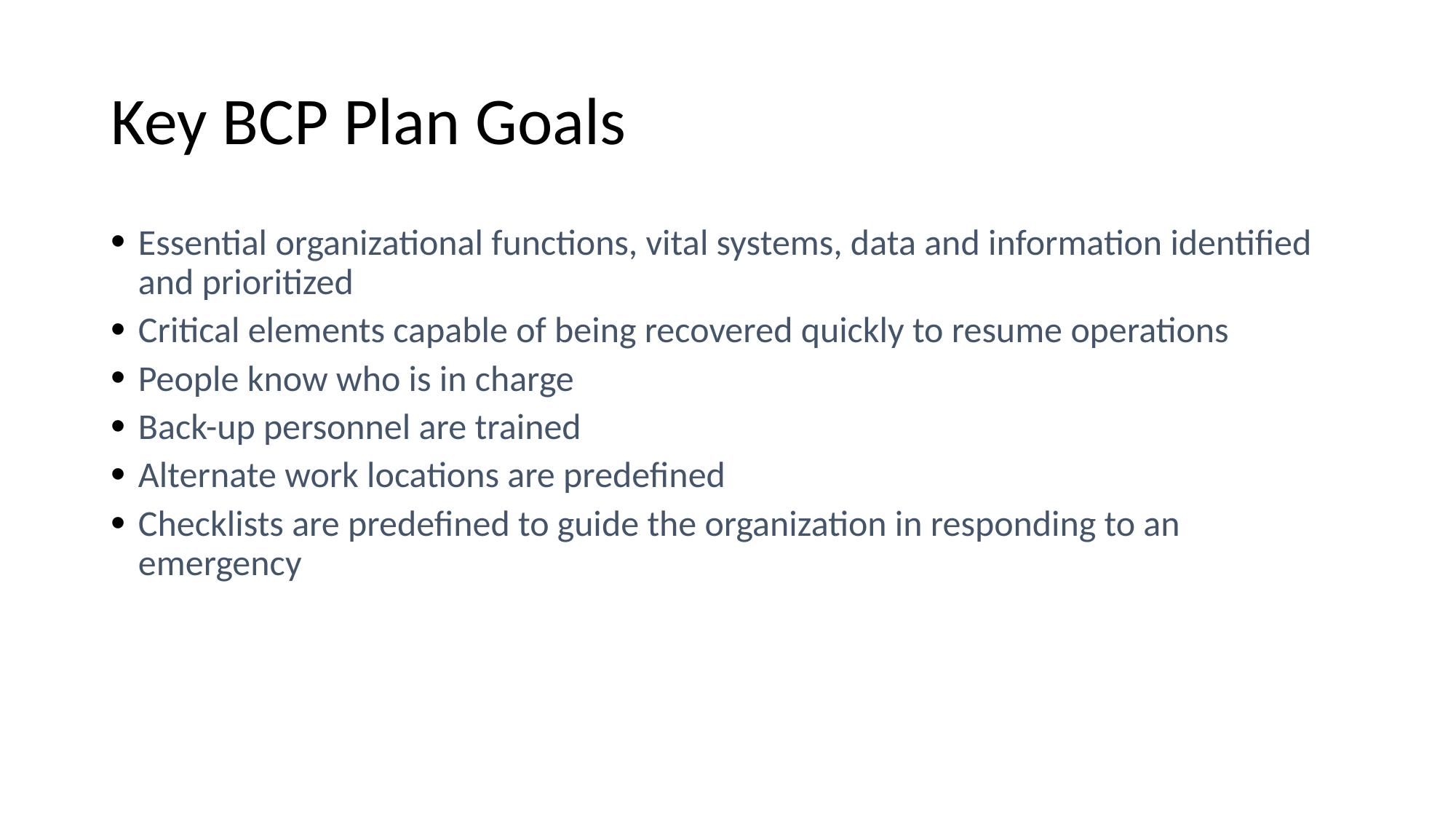

Key BCP Plan Goals
Essential organizational functions, vital systems, data and information identified and prioritized
Critical elements capable of being recovered quickly to resume operations
People know who is in charge
Back-up personnel are trained
Alternate work locations are predefined
Checklists are predefined to guide the organization in responding to an emergency